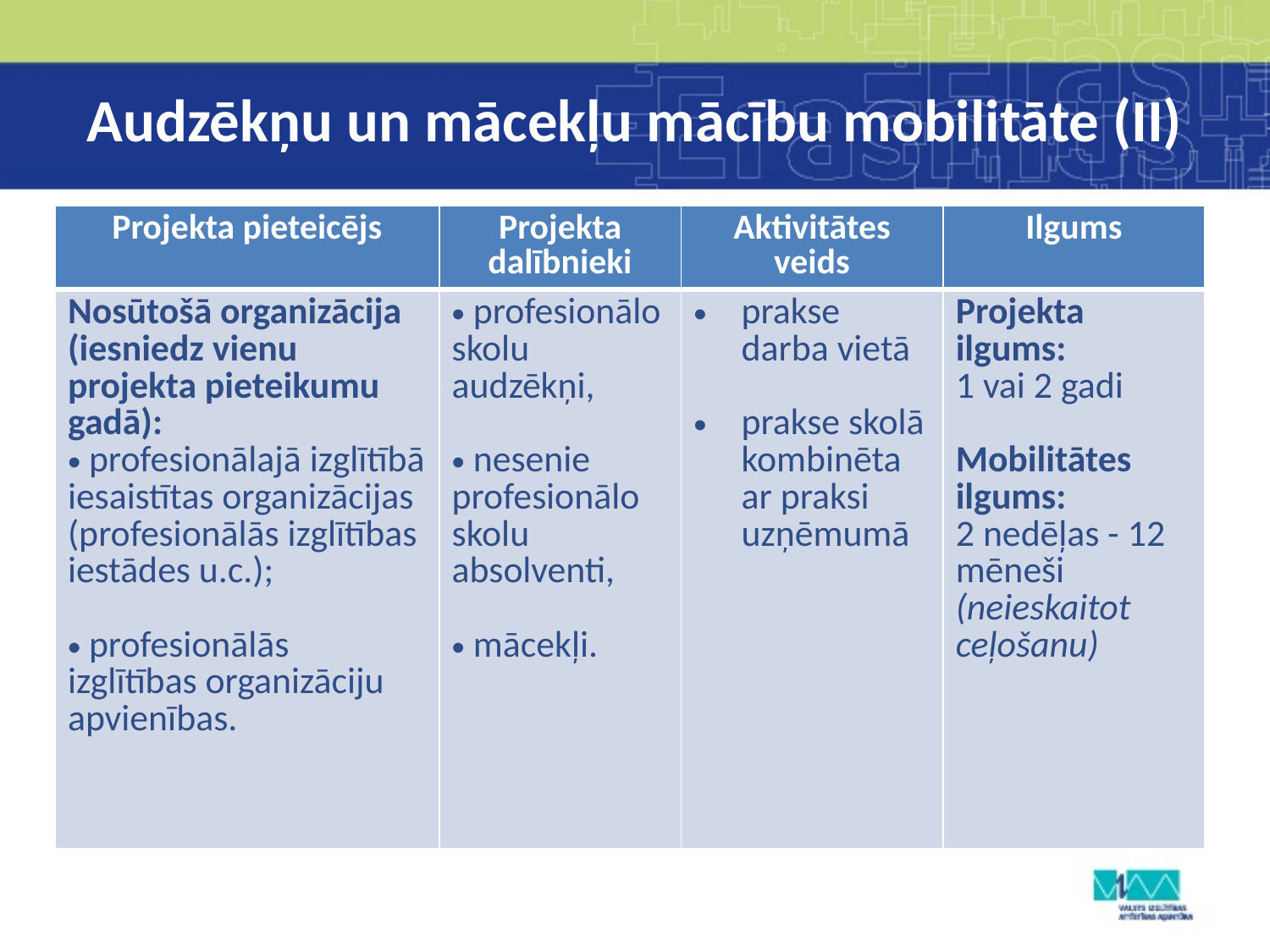

# Audzēkņu un mācekļu mācību mobilitāte (II)
| Projekta pieteicējs | Projekta dalībnieki | Aktivitātes veids | Ilgums |
| --- | --- | --- | --- |
| Nosūtošā organizācija (iesniedz vienu projekta pieteikumu gadā): profesionālajā izglītībā iesaistītas organizācijas (profesionālās izglītības iestādes u.c.); profesionālās izglītības organizāciju apvienības. | profesionālo skolu audzēkņi, nesenie profesionālo skolu absolventi, mācekļi. | prakse darba vietā prakse skolā kombinēta ar praksi uzņēmumā | Projekta ilgums: 1 vai 2 gadi Mobilitātes ilgums: 2 nedēļas - 12 mēneši (neieskaitot ceļošanu) |